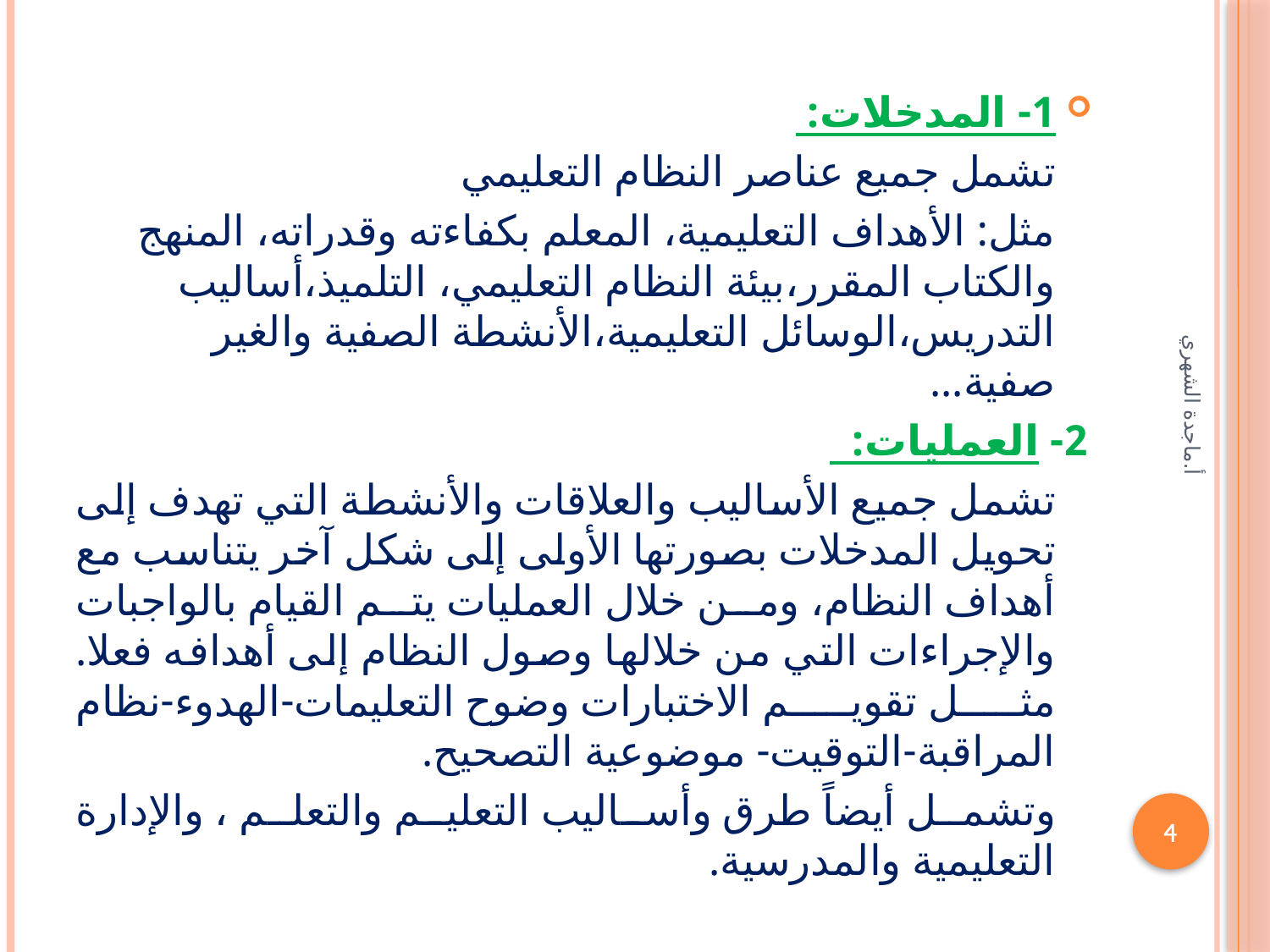

1- المدخلات:
   تشمل جميع عناصر النظام التعليمي
   مثل: الأهداف التعليمية، المعلم بكفاءته وقدراته، المنهج والكتاب المقرر،بيئة النظام التعليمي، التلميذ،أساليب التدريس،الوسائل التعليمية،الأنشطة الصفية والغير صفية...
2- العمليات:
   تشمل جميع الأساليب والعلاقات والأنشطة التي تهدف إلى تحويل المدخلات بصورتها الأولى إلى شكل آخر يتناسب مع أهداف النظام، ومن خلال العمليات يتم القيام بالواجبات والإجراءات التي من خلالها وصول النظام إلى أهدافه فعلا. مثل تقويم الاختبارات وضوح التعليمات-الهدوء-نظام المراقبة-التوقيت- موضوعية التصحيح.
   وتشمل أيضاً طرق وأساليب التعليم والتعلم ، والإدارة التعليمية والمدرسية.
أ.ماجدة الشهري
4